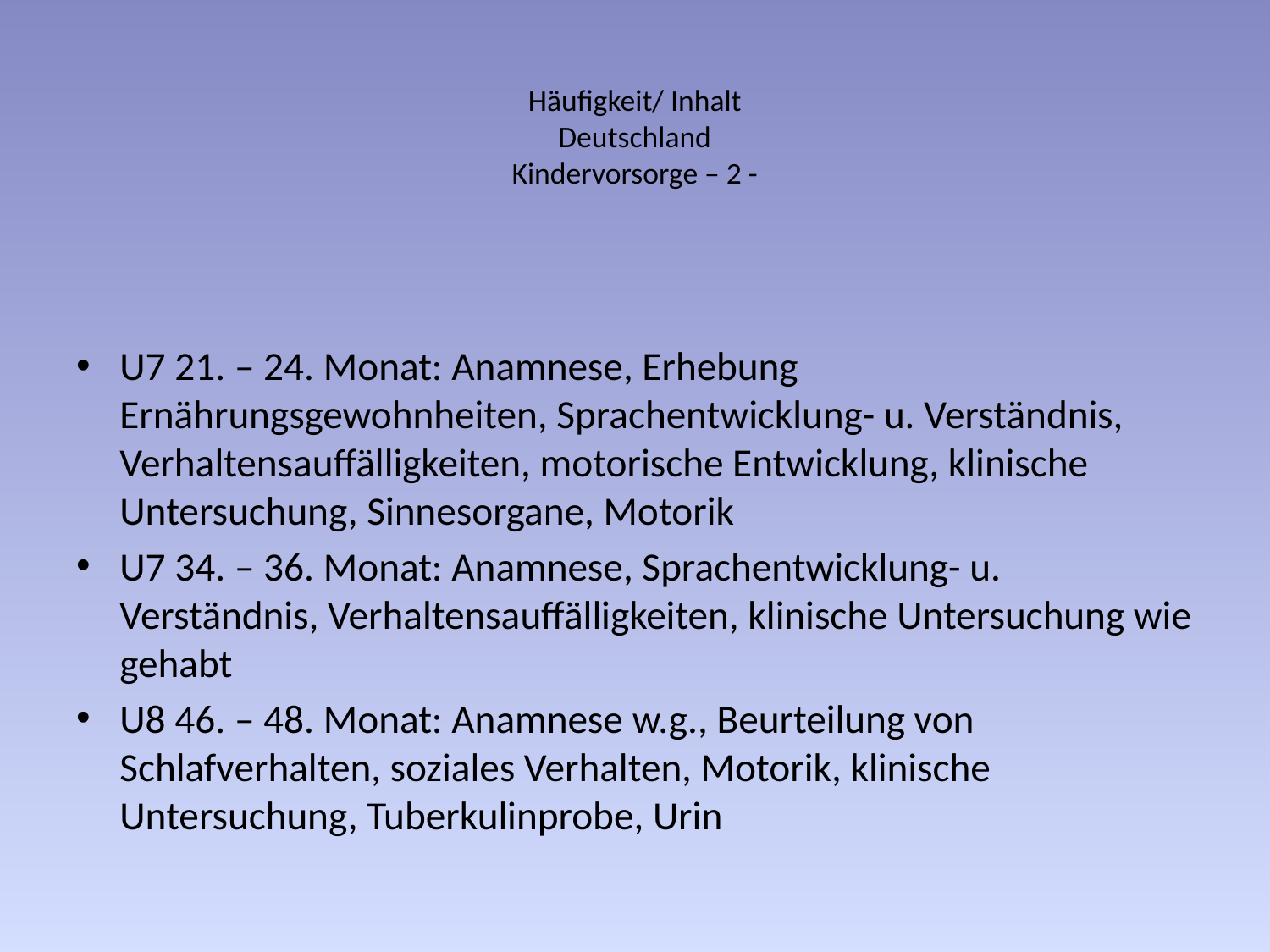

# Häufigkeit/ Inhalt Deutschland Kindervorsorge – 2 -

U7 21. – 24. Monat: Anamnese, Erhebung Ernährungsgewohnheiten, Sprachentwicklung- u. Verständnis, Verhaltensauffälligkeiten, motorische Entwicklung, klinische Untersuchung, Sinnesorgane, Motorik
U7 34. – 36. Monat: Anamnese, Sprachentwicklung- u. Verständnis, Verhaltensauffälligkeiten, klinische Untersuchung wie gehabt
U8 46. – 48. Monat: Anamnese w.g., Beurteilung von Schlafverhalten, soziales Verhalten, Motorik, klinische Untersuchung, Tuberkulinprobe, Urin